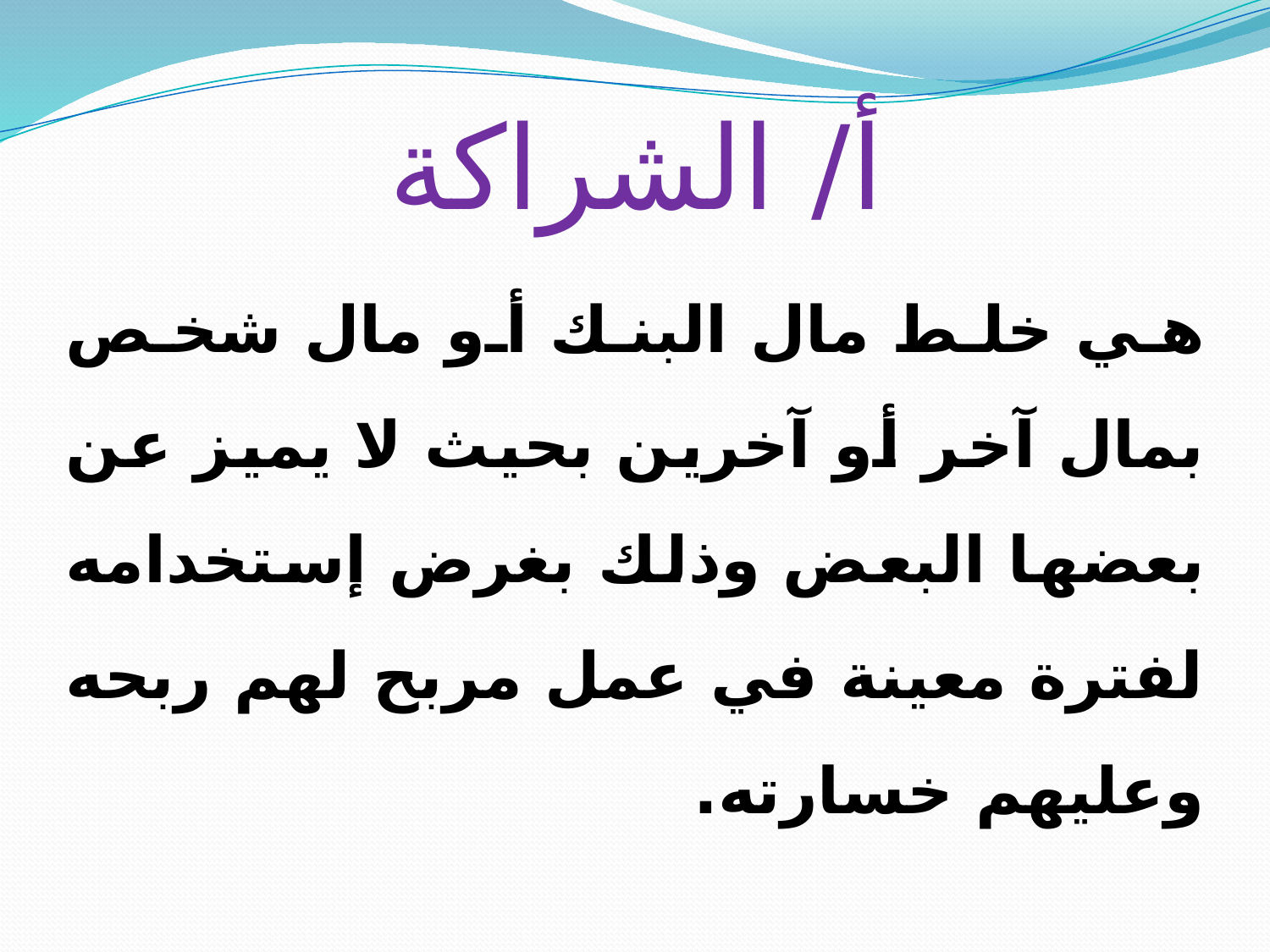

# أ/ الشراكة
هي خلط مال البنك أو مال شخص بمال آخر أو آخرين بحيث لا يميز عن بعضها البعض وذلك بغرض إستخدامه لفترة معينة في عمل مربح لهم ربحه وعليهم خسارته.